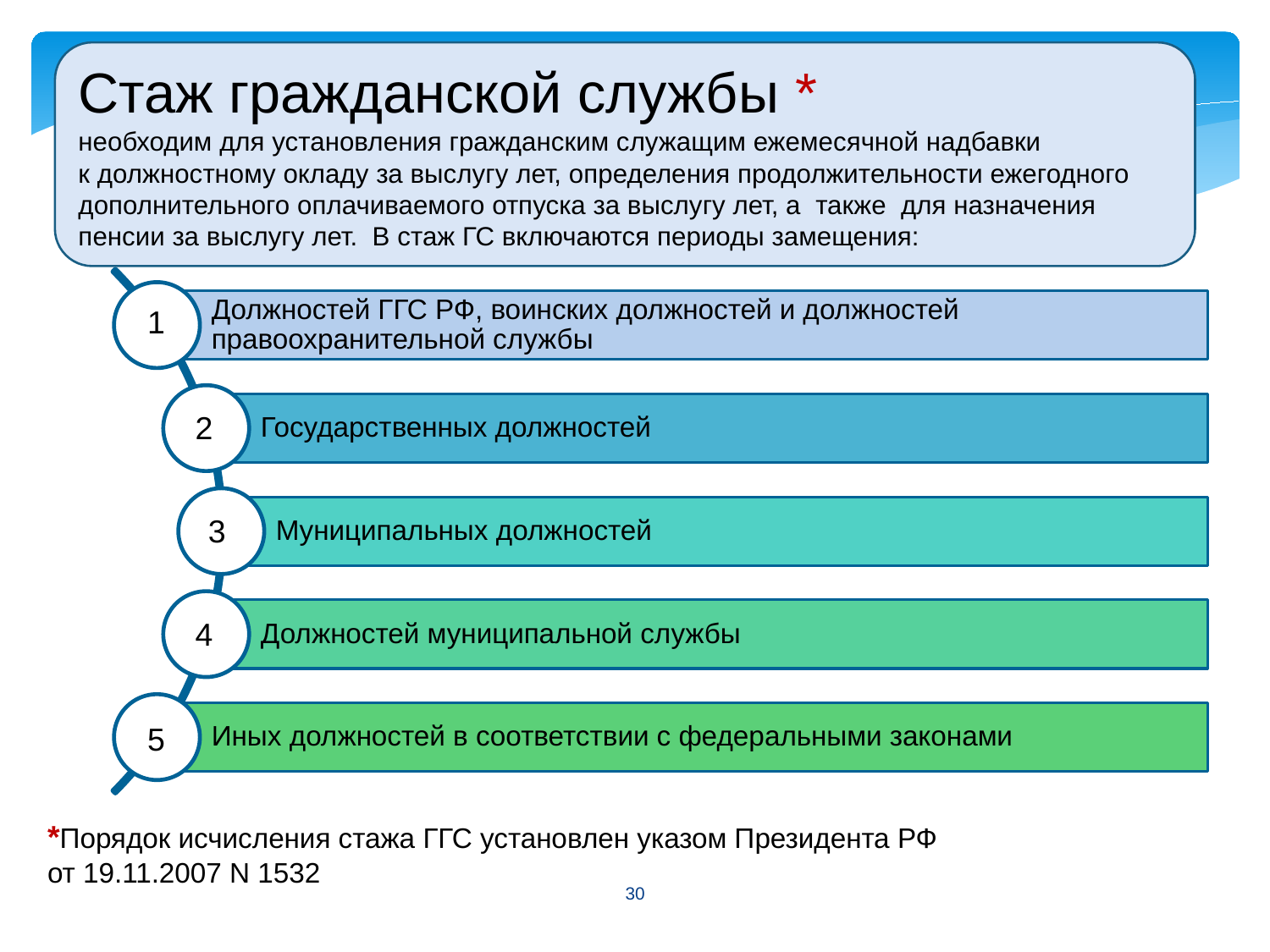

Стаж гражданской службы *
необходим для установления гражданским служащим ежемесячной надбавки
к должностному окладу за выслугу лет, определения продолжительности ежегодного дополнительного оплачиваемого отпуска за выслугу лет, а  также  для назначения пенсии за выслугу лет.  В стаж ГС включаются периоды замещения:
Должностей ГГС РФ, воинских должностей и должностей правоохранительной службы
Государственных должностей
Муниципальных должностей
Должностей муниципальной службы
Иных должностей в соответствии с федеральными законами
1
2
3
4
5
*Порядок исчисления стажа ГГС установлен указом Президента РФ
от 19.11.2007 N 1532
30